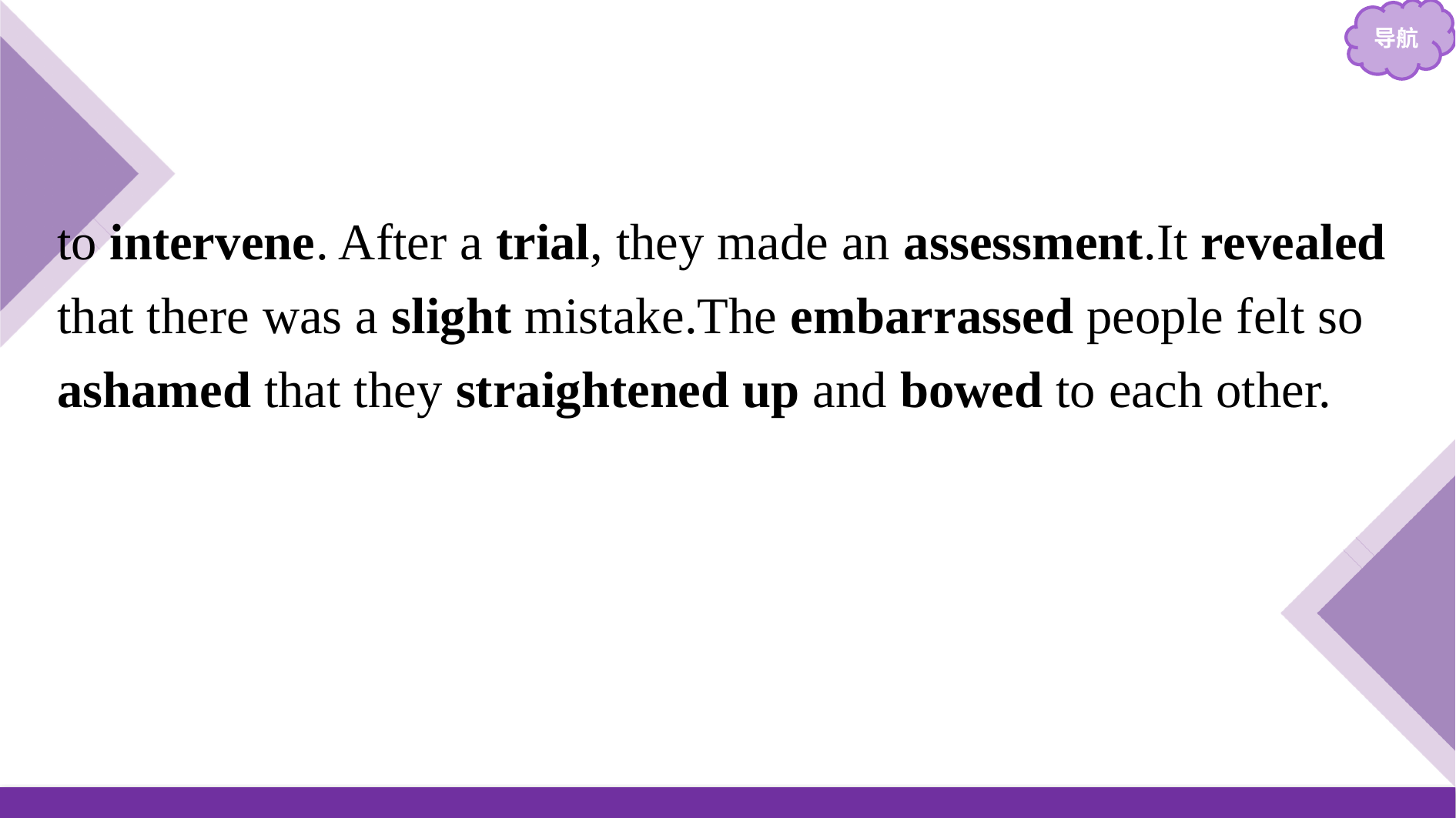

to intervene. After a trial, they made an assessment.It revealed that there was a slight mistake.The embarrassed people felt so ashamed that they straightened up and bowed to each other.